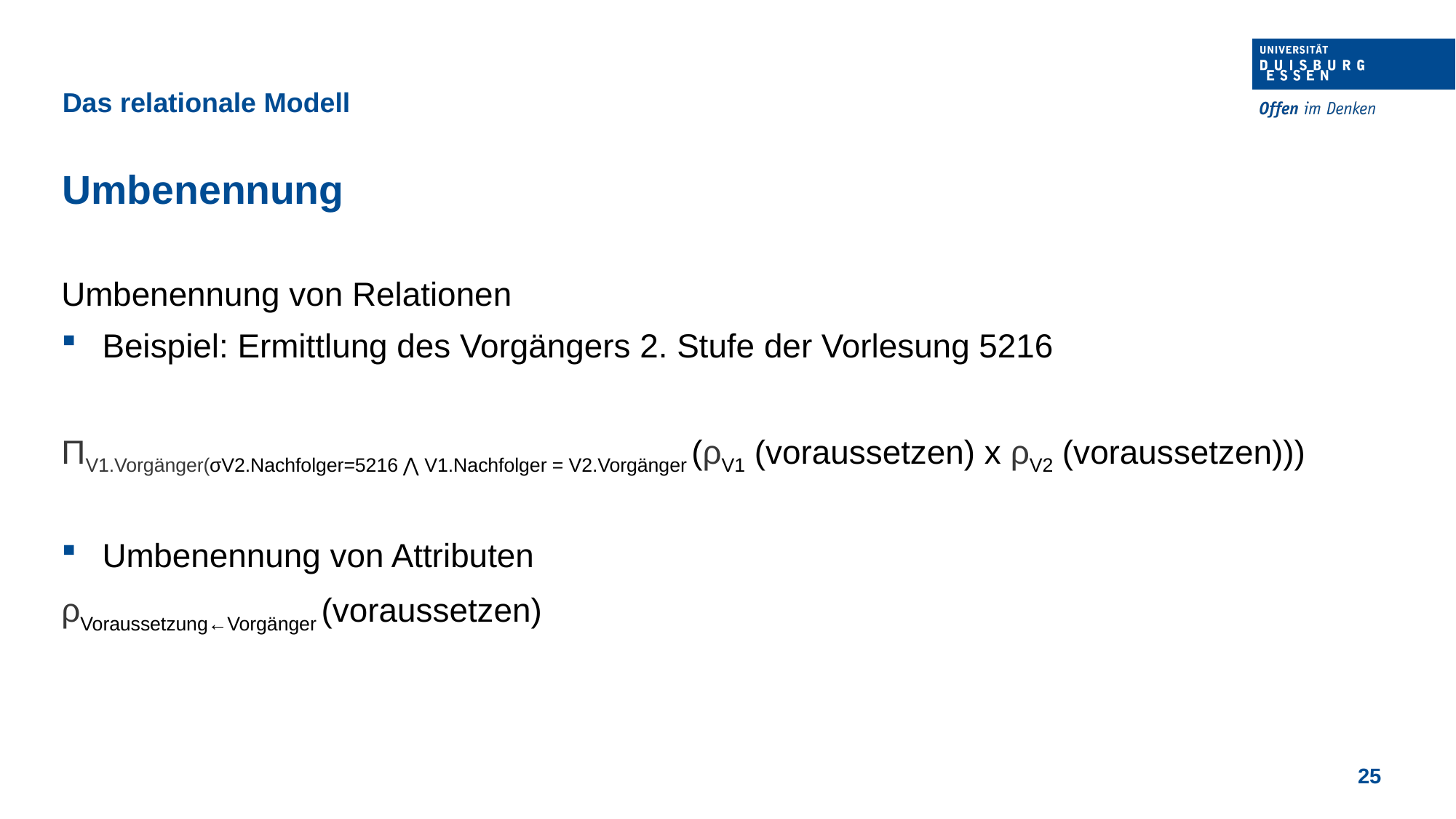

Das relationale Modell
Umbenennung
Umbenennung von Relationen
Beispiel: Ermittlung des Vorgängers 2. Stufe der Vorlesung 5216

ΠV1.Vorgänger(σV2.Nachfolger=5216 ⋀ V1.Nachfolger = V2.Vorgänger (ρV1 (voraussetzen) x ρV2 (voraussetzen)))

Umbenennung von Attributen
ρVoraussetzung←Vorgänger (voraussetzen)

25